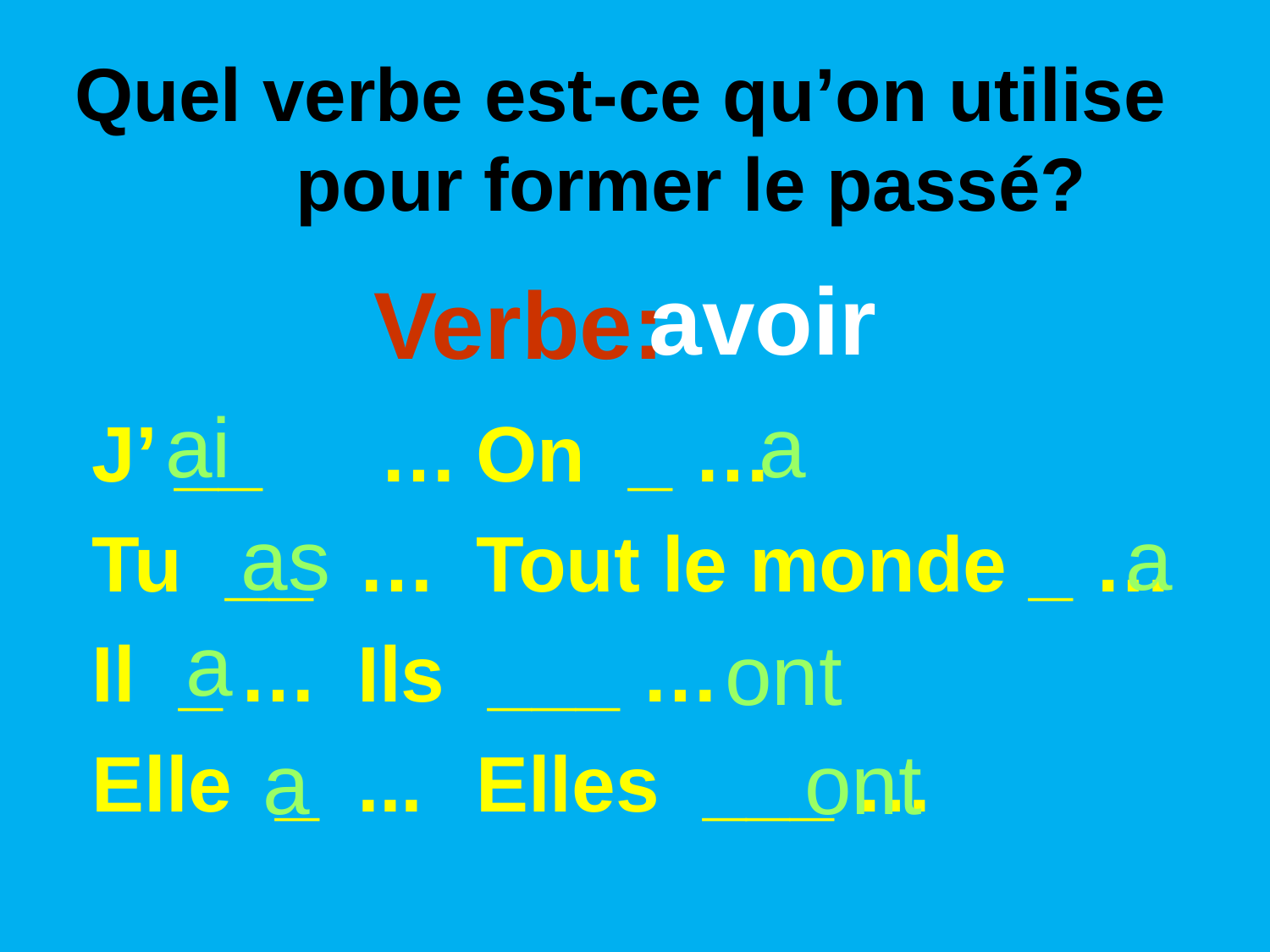

Quel verbe est-ce qu’on utilise pour former le passé?
avoir
Verbe:
ai
a
J’ __	 …			On  _ …
Tu  __	…		Tout le monde _ …
Il  _	…			Ils  ___ …
Elle  _	...		Elles  ___ …
as
a
a
ont
a
ont